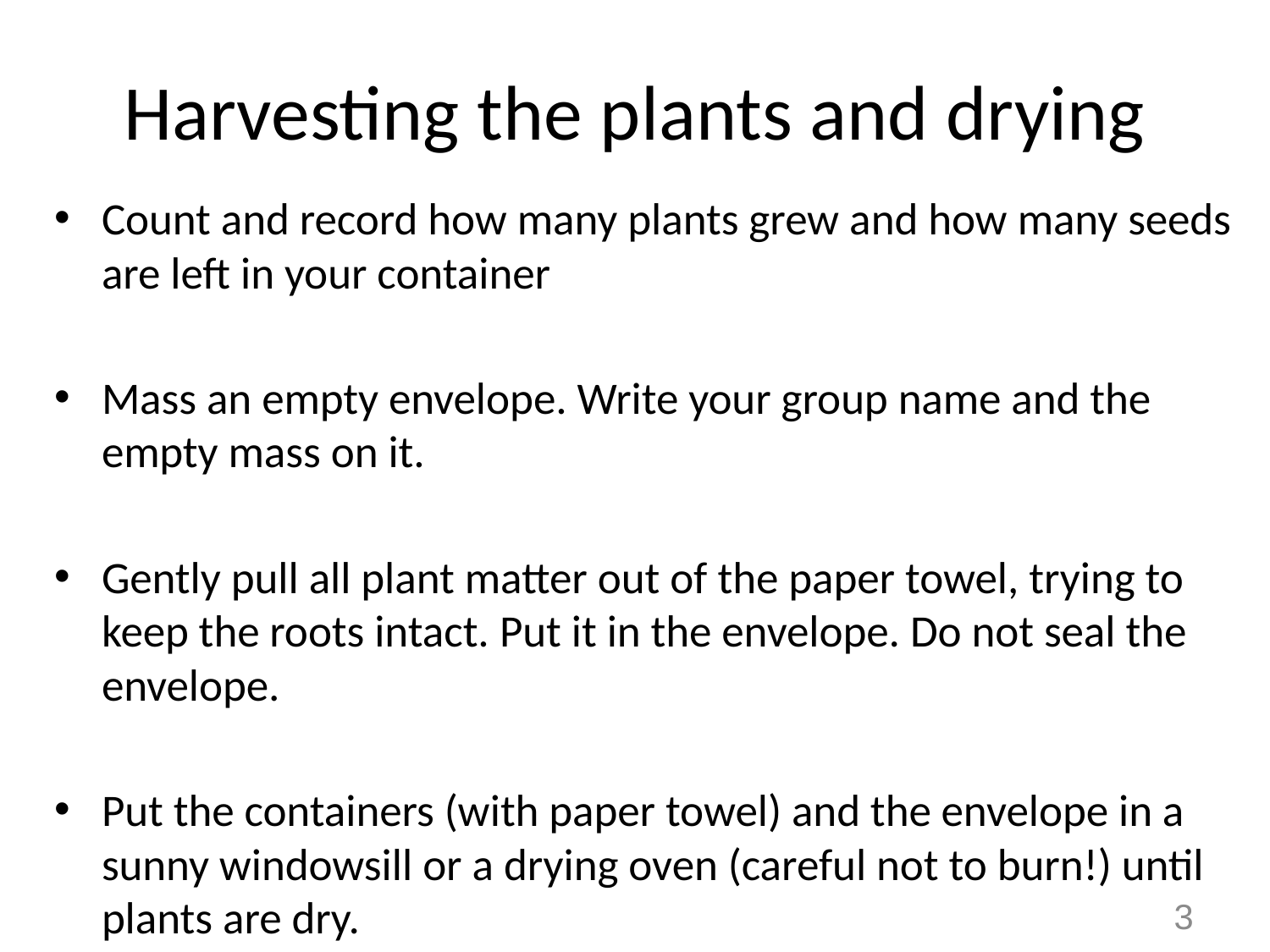

# Harvesting the plants and drying
Count and record how many plants grew and how many seeds are left in your container

Mass an empty envelope. Write your group name and the empty mass on it.

Gently pull all plant matter out of the paper towel, trying to keep the roots intact. Put it in the envelope. Do not seal the envelope.

Put the containers (with paper towel) and the envelope in a sunny windowsill or a drying oven (careful not to burn!) until plants are dry.

3